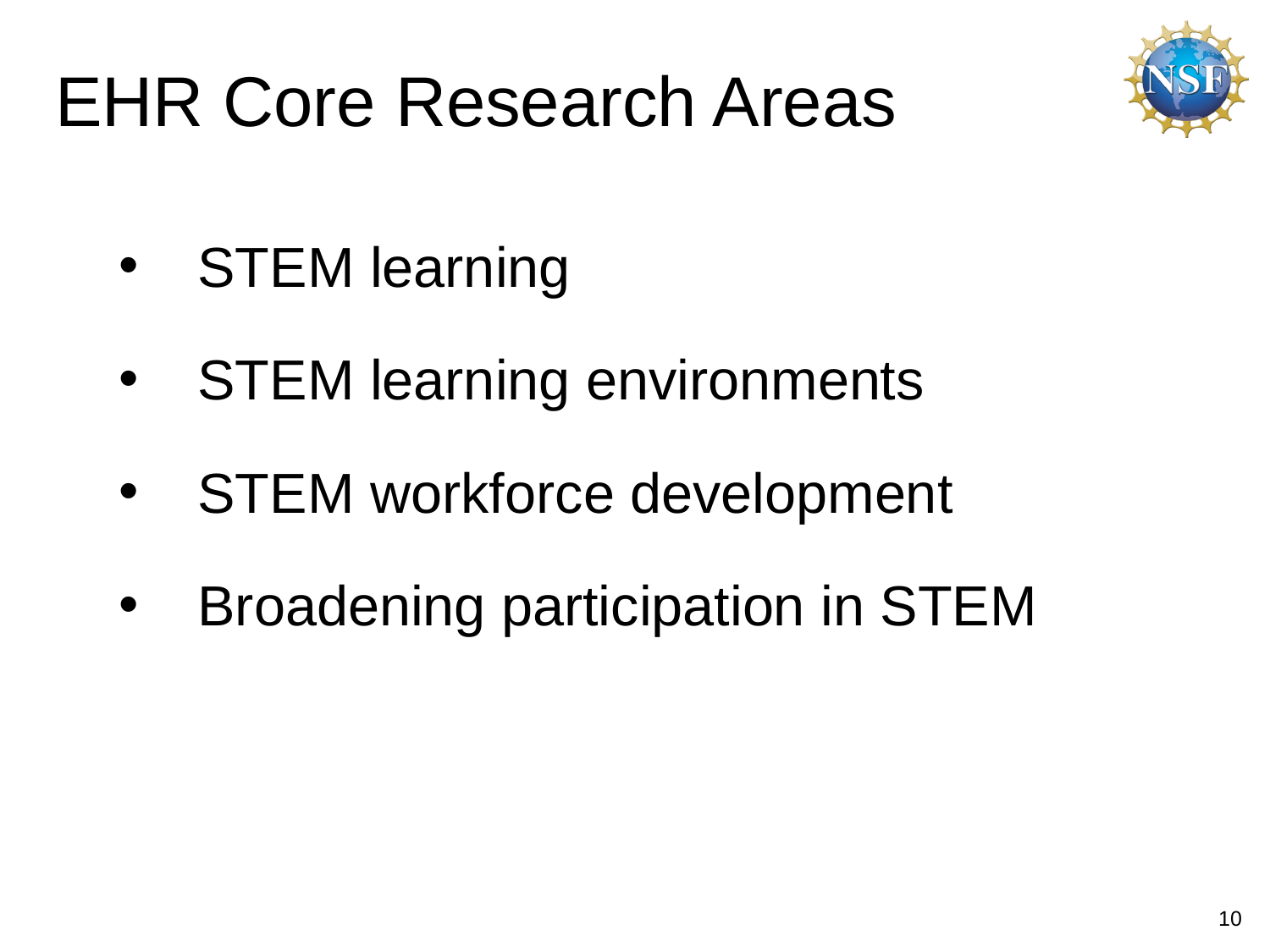

# EHR Core Research Areas
 STEM learning
 STEM learning environments
 STEM workforce development
 Broadening participation in STEM